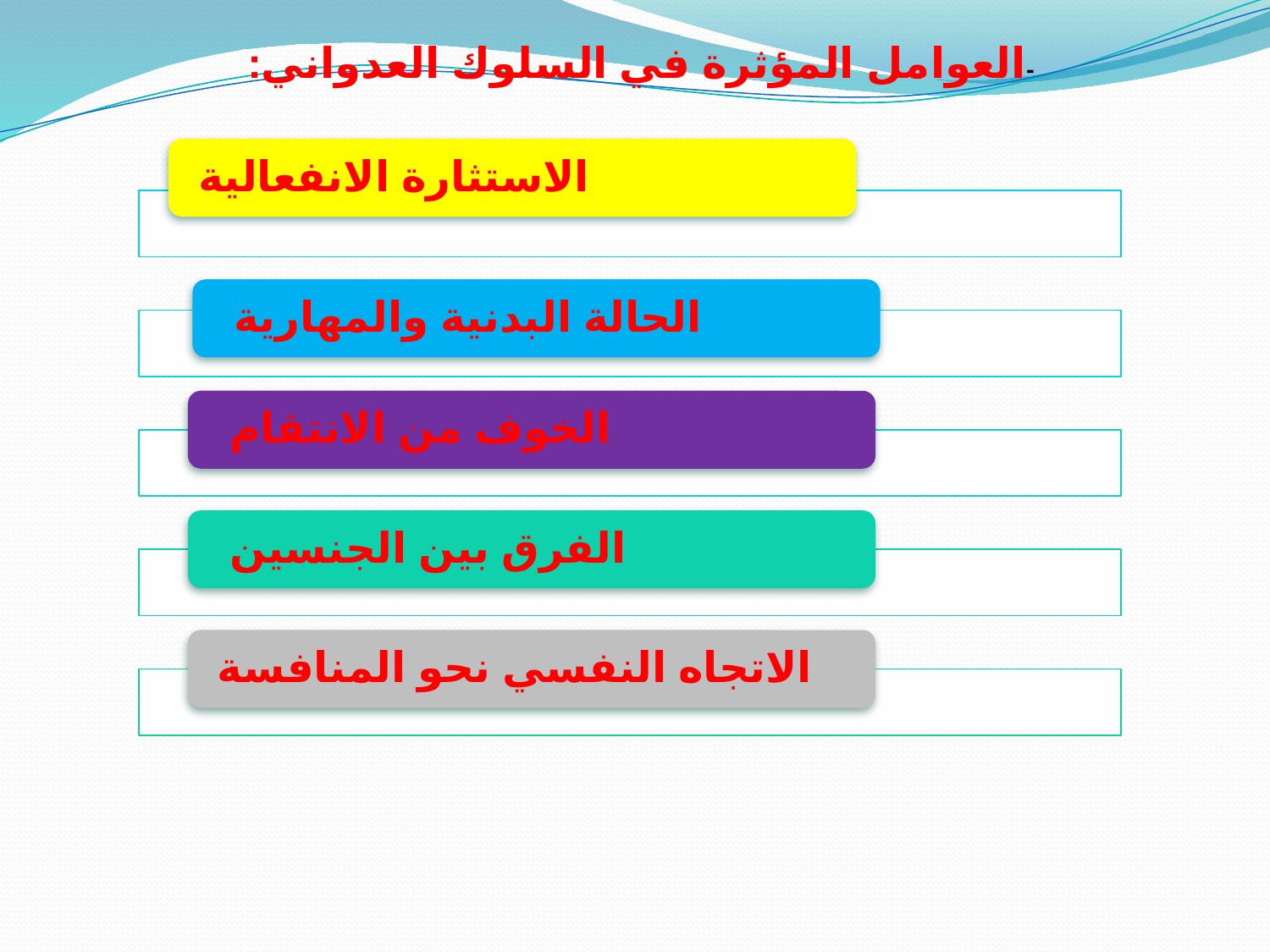

-العوامل المؤثرة في السلوك العدواني:
الاستثارة الانفعالية
الحالة البدنية والمهارية
الخوف من الانتقام
الفرق بين الجنسين
الاتجاه النفسي نحو المنافسة